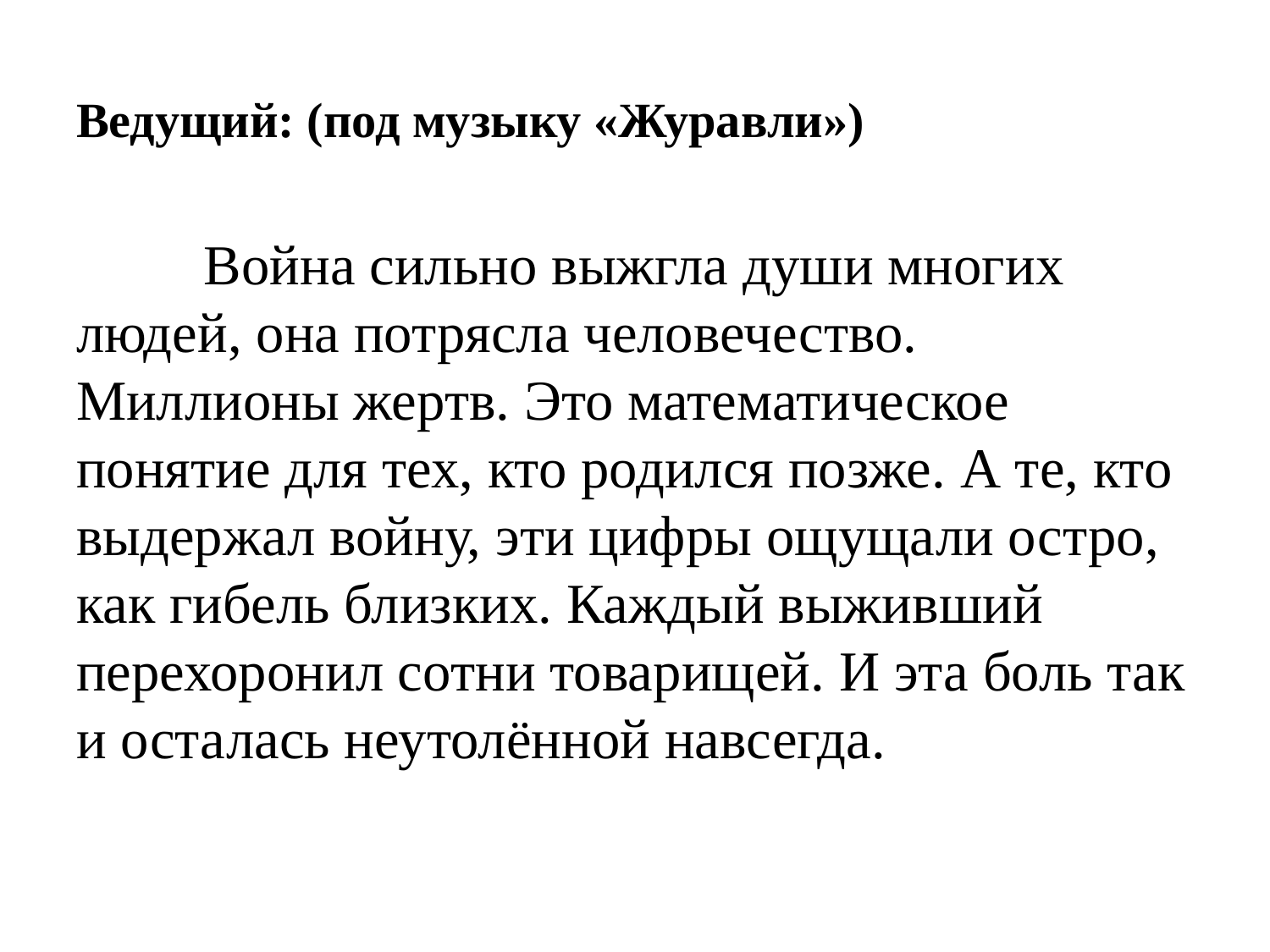

# Ведущий: (под музыку «Журавли»)
         Война сильно выжгла души многих людей, она потрясла человечество. Миллионы жертв. Это математическое понятие для тех, кто родился позже. А те, кто выдержал войну, эти цифры ощущали остро, как гибель близких. Каждый выживший перехоронил сотни товарищей. И эта боль так и осталась неутолённой навсегда.